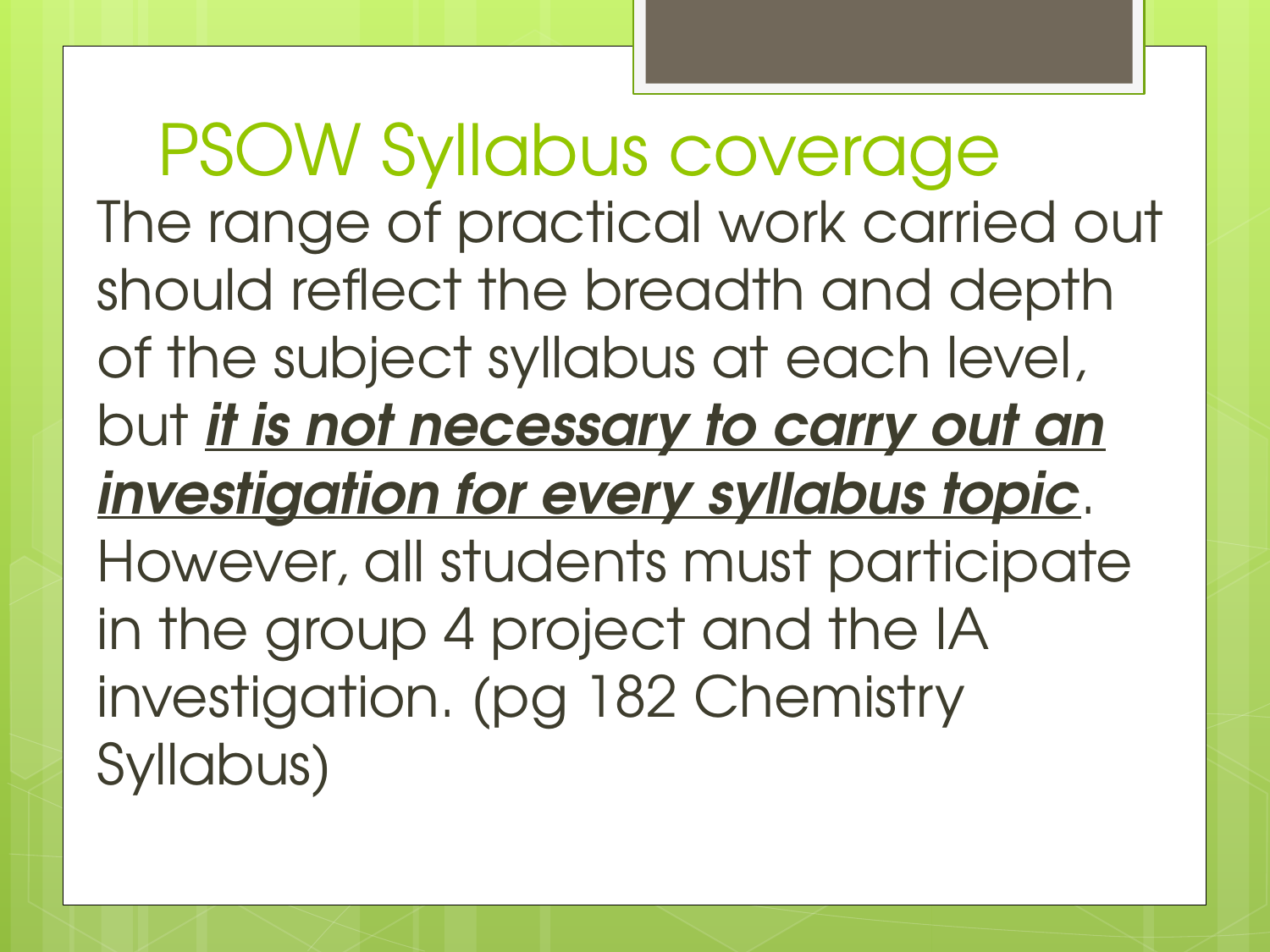

# PSOW Syllabus coverage
The range of practical work carried out should reflect the breadth and depth of the subject syllabus at each level, but it is not necessary to carry out an investigation for every syllabus topic. However, all students must participate in the group 4 project and the IA investigation. (pg 182 Chemistry Syllabus)